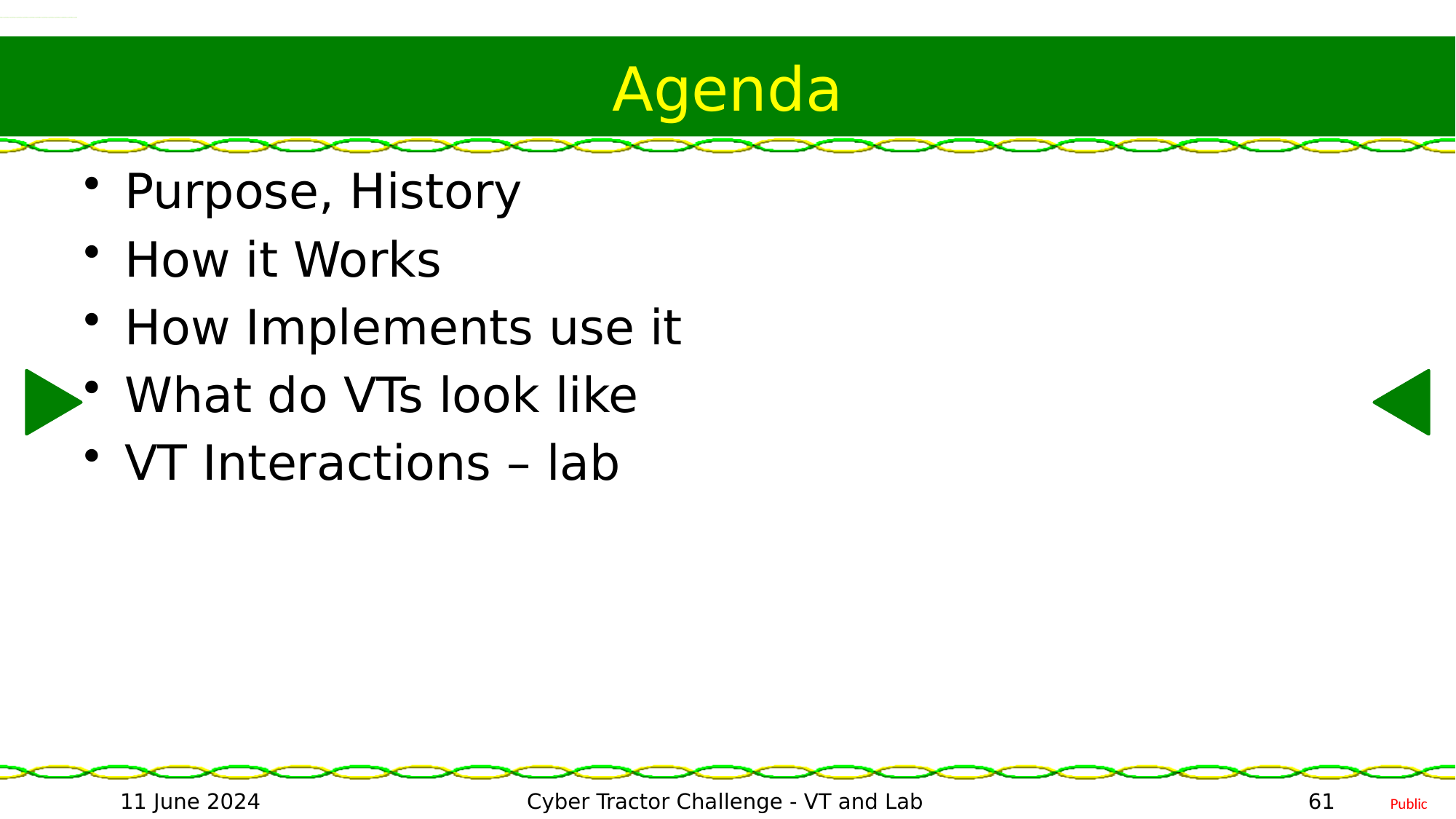

# Agenda
Purpose, History
How it Works
How Implements use it
What do VTs look like
VT Interactions – lab

11 June 2024
Cyber Tractor Challenge - VT and Lab
61